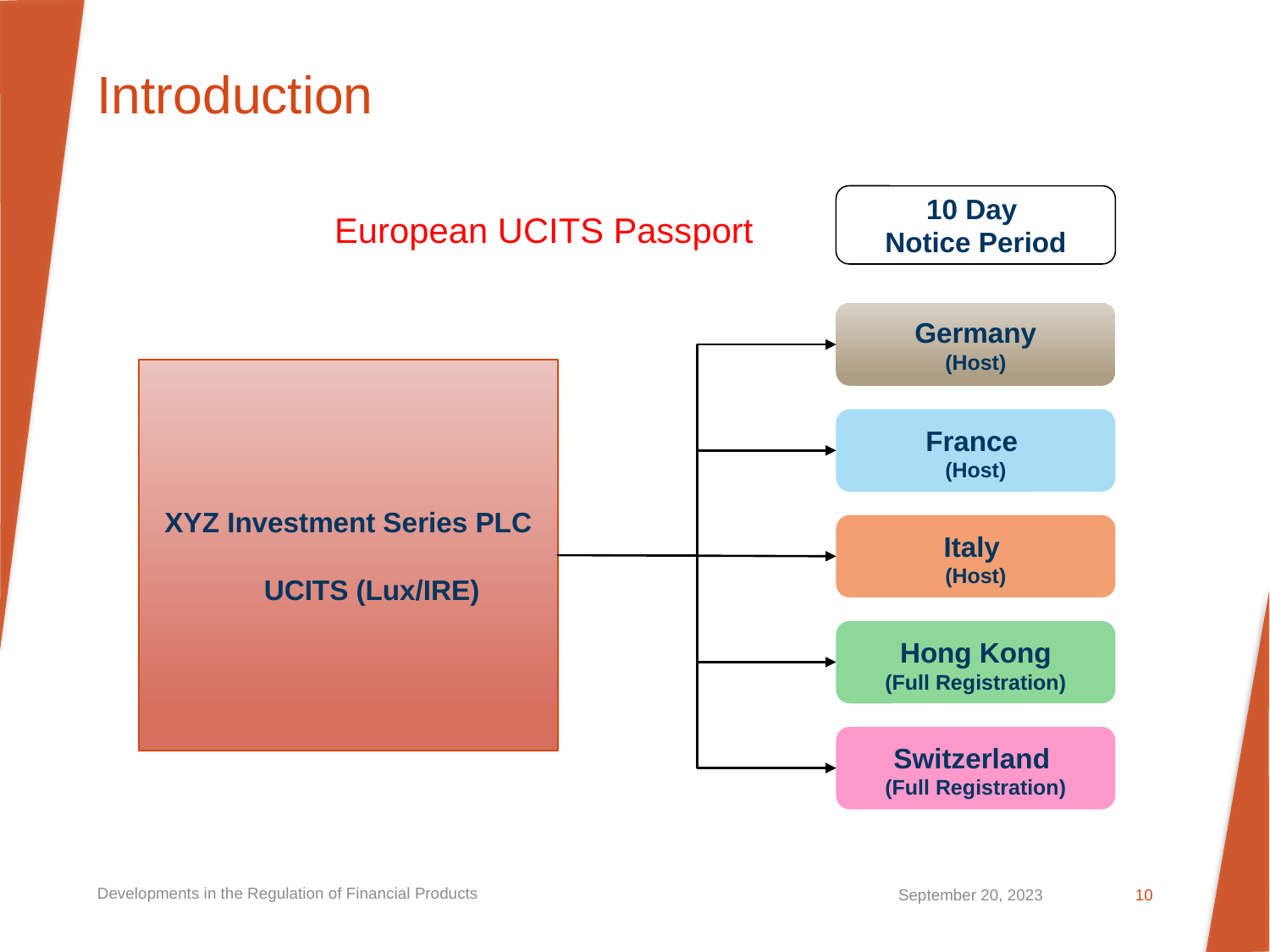

# Introduction
10 Day
Notice Period
European UCITS Passport
Germany
(Host)
XYZ Investment Series PLC

      UCITS (Lux/IRE)

France
(Host)

Italy
(Host)

Hong Kong
(Full Registration)

Switzerland
(Full Registration)

Developments in the Regulation of Financial Products
September 20, 2023
10